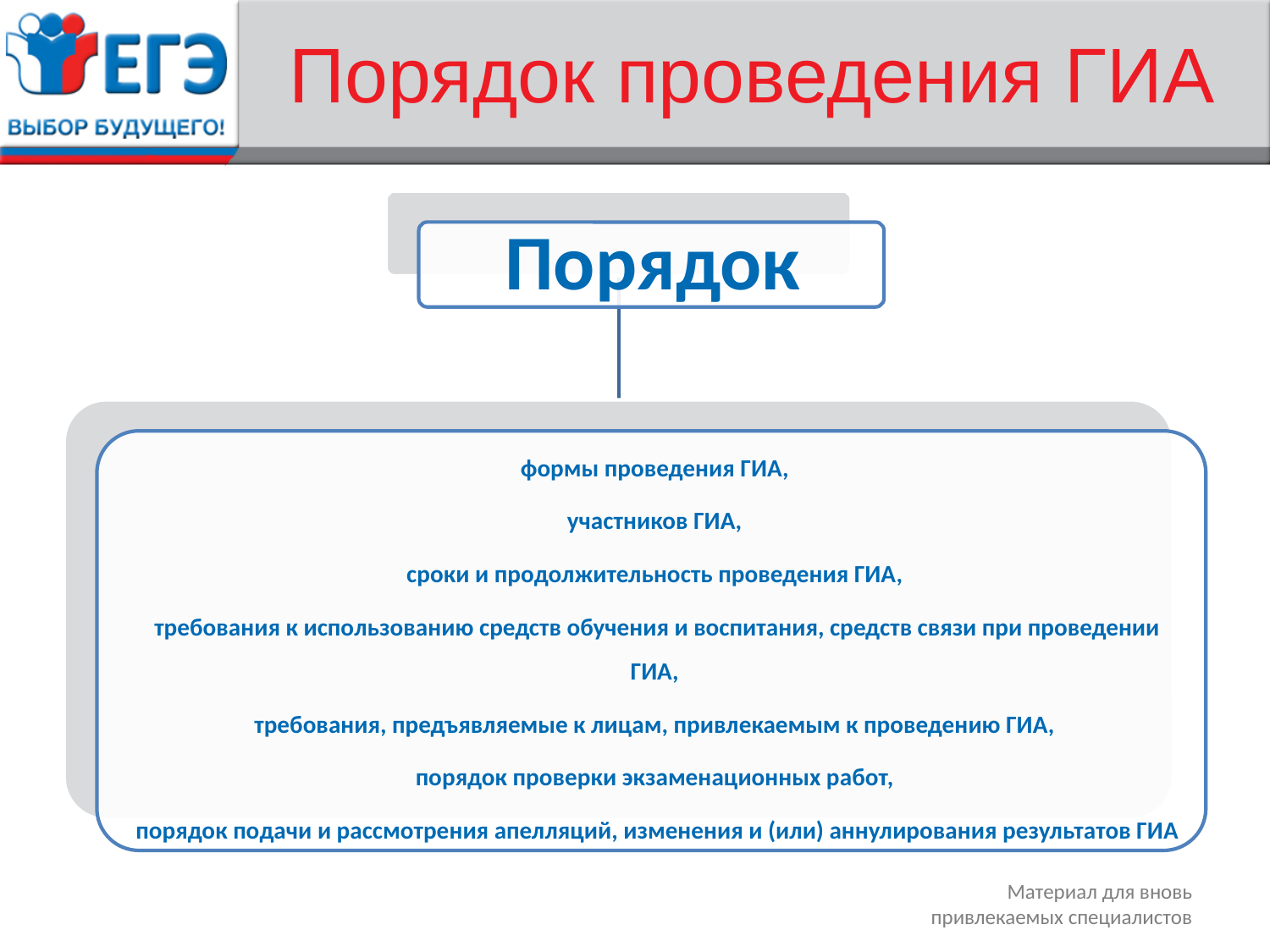

# Порядок проведения ГИА
Порядок
формы проведения ГИА,
участников ГИА,
сроки и продолжительность проведения ГИА,
требования к использованию средств обучения и воспитания, средств связи при проведении ГИА,
требования, предъявляемые к лицам, привлекаемым к проведению ГИА,
порядок проверки экзаменационных работ,
порядок подачи и рассмотрения апелляций, изменения и (или) аннулирования результатов ГИА